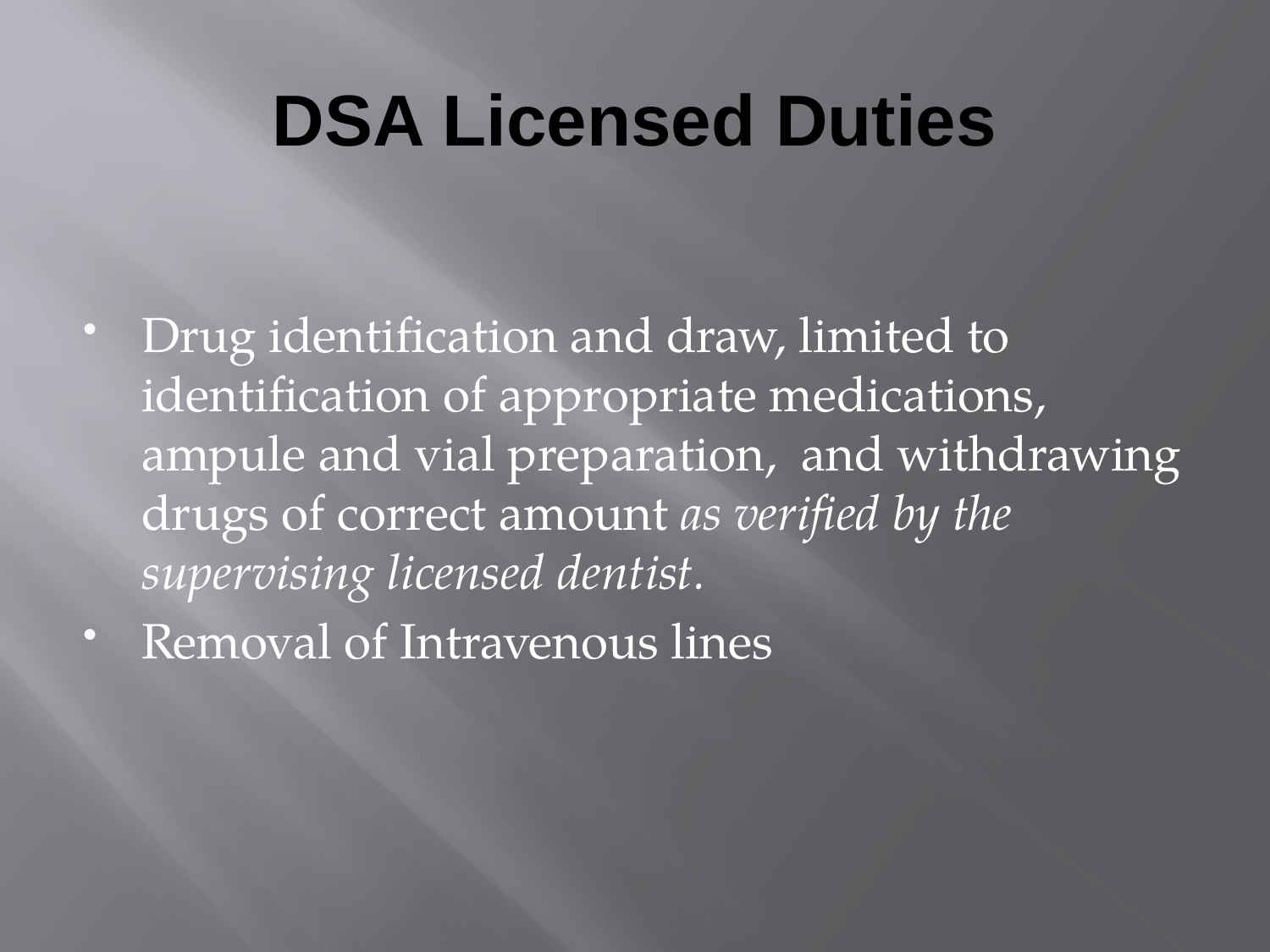

# DSA Licensed Duties

Drug identification and draw, limited to identification of appropriate medications, ampule and vial preparation,  and withdrawing drugs of correct amount as verified by the supervising licensed dentist.
Removal of Intravenous lines